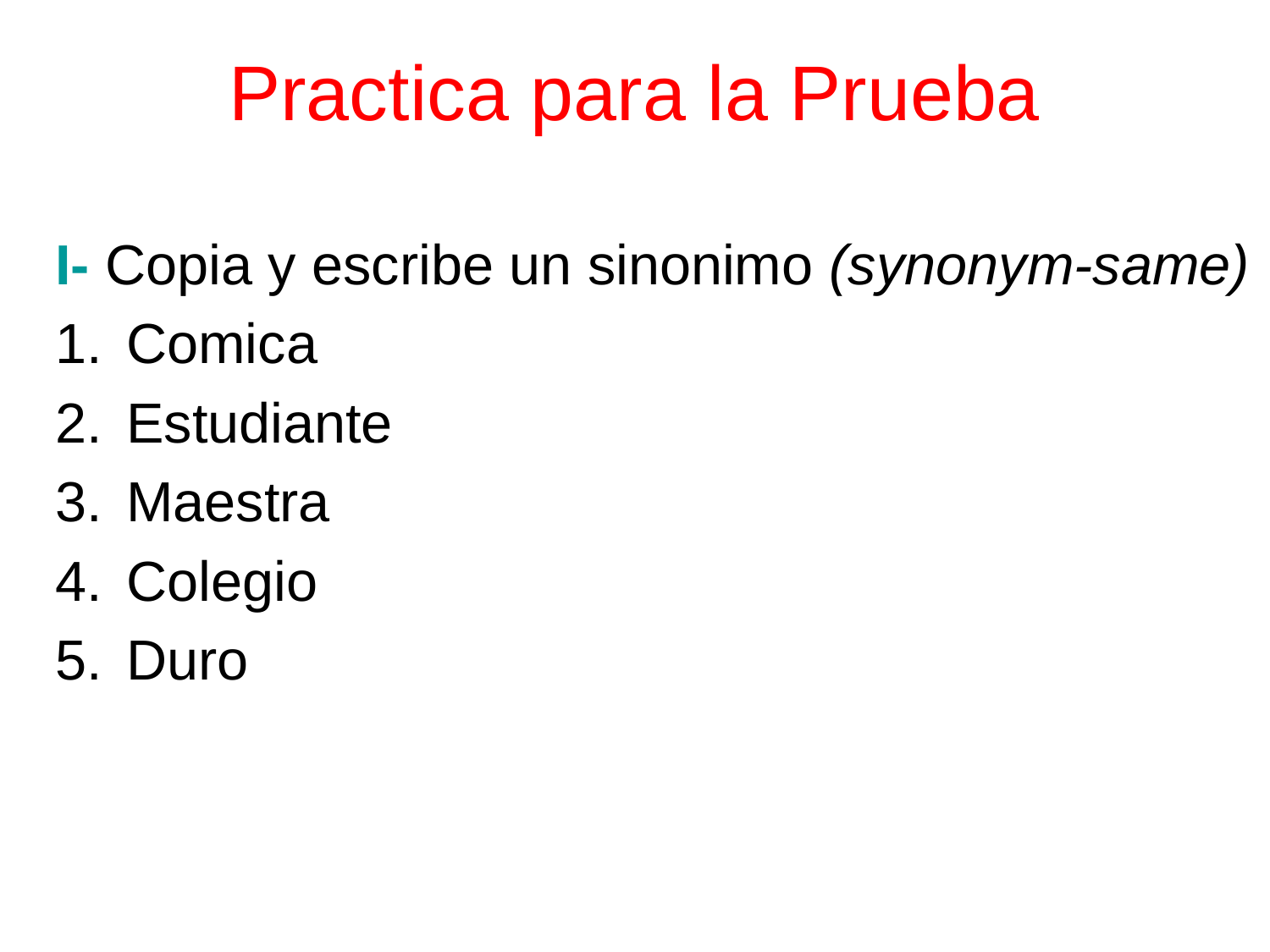

Practica para la Prueba
I- Copia y escribe un sinonimo (synonym-same)
Comica
Estudiante
Maestra
Colegio
Duro